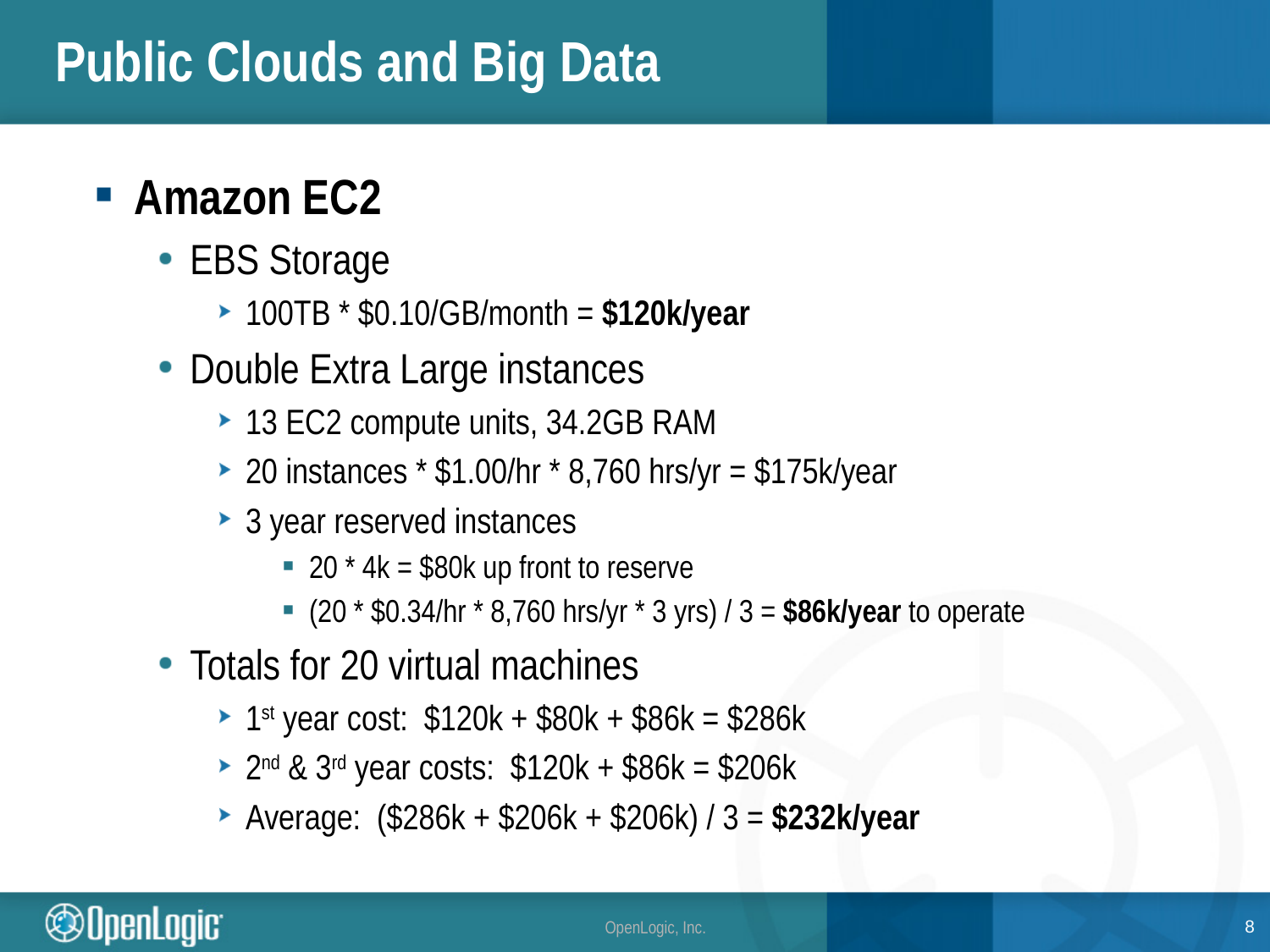

# Public Clouds and Big Data
Amazon EC2
EBS Storage
100TB * $0.10/GB/month = $120k/year
Double Extra Large instances
13 EC2 compute units, 34.2GB RAM
20 instances * $1.00/hr * 8,760 hrs/yr = $175k/year
3 year reserved instances
20 * 4k = $80k up front to reserve
(20 * $0.34/hr * 8,760 hrs/yr * 3 yrs) / 3 = $86k/year to operate
Totals for 20 virtual machines
1st year cost:  $120k + $80k + $86k = $286k
2nd & 3rd year costs:  $120k + $86k = $206k
Average:  ($286k + $206k + $206k) / 3 = $232k/year
8